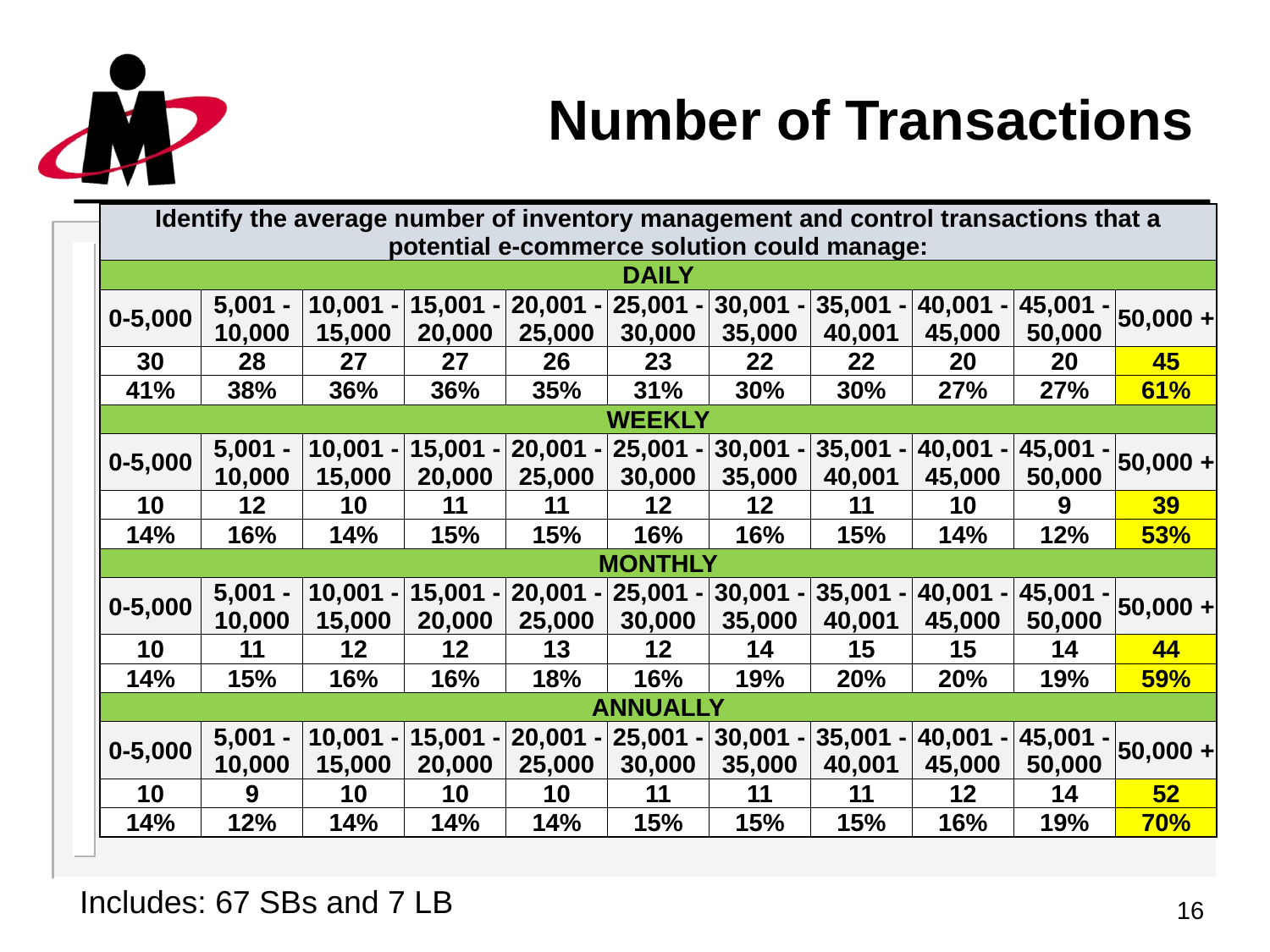

# Number of Transactions
| Identify the average number of inventory management and control transactions that a potential e-commerce solution could manage: |  |  |  |  |  |  |  |  |  |  |
| --- | --- | --- | --- | --- | --- | --- | --- | --- | --- | --- |
| DAILY |  |  |  |  |  |  |  |  |  |  |
| 0-5,000 | 5,001 - 10,000 | 10,001 - 15,000 | 15,001 - 20,000 | 20,001 - 25,000 | 25,001 - 30,000 | 30,001 - 35,000 | 35,001 - 40,001 | 40,001 - 45,000 | 45,001 - 50,000 | 50,000 + |
| 30 | 28 | 27 | 27 | 26 | 23 | 22 | 22 | 20 | 20 | 45 |
| 41% | 38% | 36% | 36% | 35% | 31% | 30% | 30% | 27% | 27% | 61% |
| WEEKLY |  |  |  |  |  |  |  |  |  |  |
| 0-5,000 | 5,001 - 10,000 | 10,001 - 15,000 | 15,001 - 20,000 | 20,001 - 25,000 | 25,001 - 30,000 | 30,001 - 35,000 | 35,001 - 40,001 | 40,001 - 45,000 | 45,001 - 50,000 | 50,000 + |
| 10 | 12 | 10 | 11 | 11 | 12 | 12 | 11 | 10 | 9 | 39 |
| 14% | 16% | 14% | 15% | 15% | 16% | 16% | 15% | 14% | 12% | 53% |
| MONTHLY |  |  |  |  |  |  |  |  |  |  |
| 0-5,000 | 5,001 - 10,000 | 10,001 - 15,000 | 15,001 - 20,000 | 20,001 - 25,000 | 25,001 - 30,000 | 30,001 - 35,000 | 35,001 - 40,001 | 40,001 - 45,000 | 45,001 - 50,000 | 50,000 + |
| 10 | 11 | 12 | 12 | 13 | 12 | 14 | 15 | 15 | 14 | 44 |
| 14% | 15% | 16% | 16% | 18% | 16% | 19% | 20% | 20% | 19% | 59% |
| ANNUALLY |  |  |  |  |  |  |  |  |  |  |
| 0-5,000 | 5,001 - 10,000 | 10,001 - 15,000 | 15,001 - 20,000 | 20,001 - 25,000 | 25,001 - 30,000 | 30,001 - 35,000 | 35,001 - 40,001 | 40,001 - 45,000 | 45,001 - 50,000 | 50,000 + |
| 10 | 9 | 10 | 10 | 10 | 11 | 11 | 11 | 12 | 14 | 52 |
| 14% | 12% | 14% | 14% | 14% | 15% | 15% | 15% | 16% | 19% | 70% |
Includes: 67 SBs and 7 LB
16